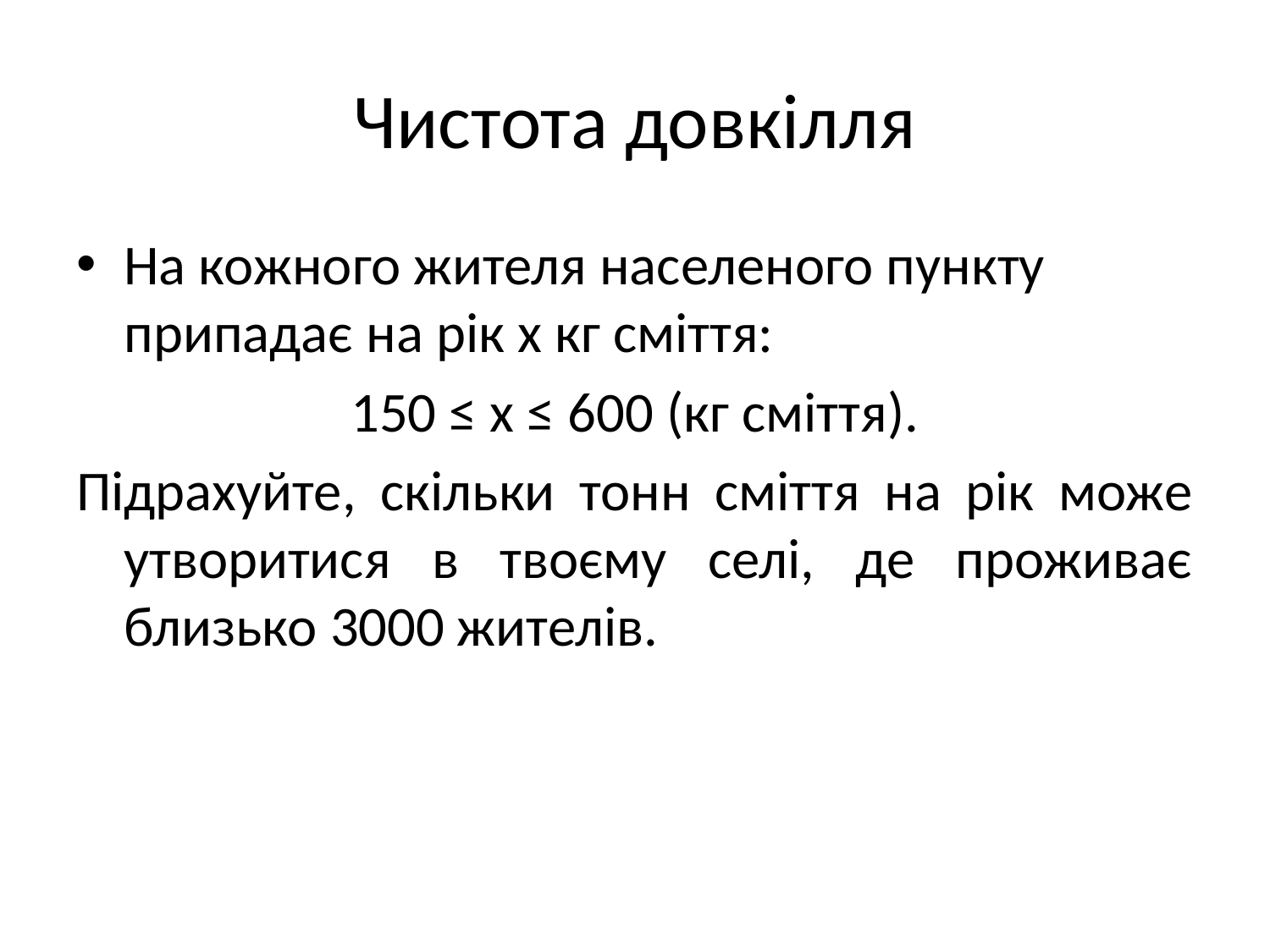

# Чистота довкілля
На кожного жителя населеного пункту припадає на рік х кг сміття:
150 ≤ х ≤ 600 (кг сміття).
Підрахуйте, скільки тонн сміття на рік може утворитися в твоєму селі, де проживає близько 3000 жителів.